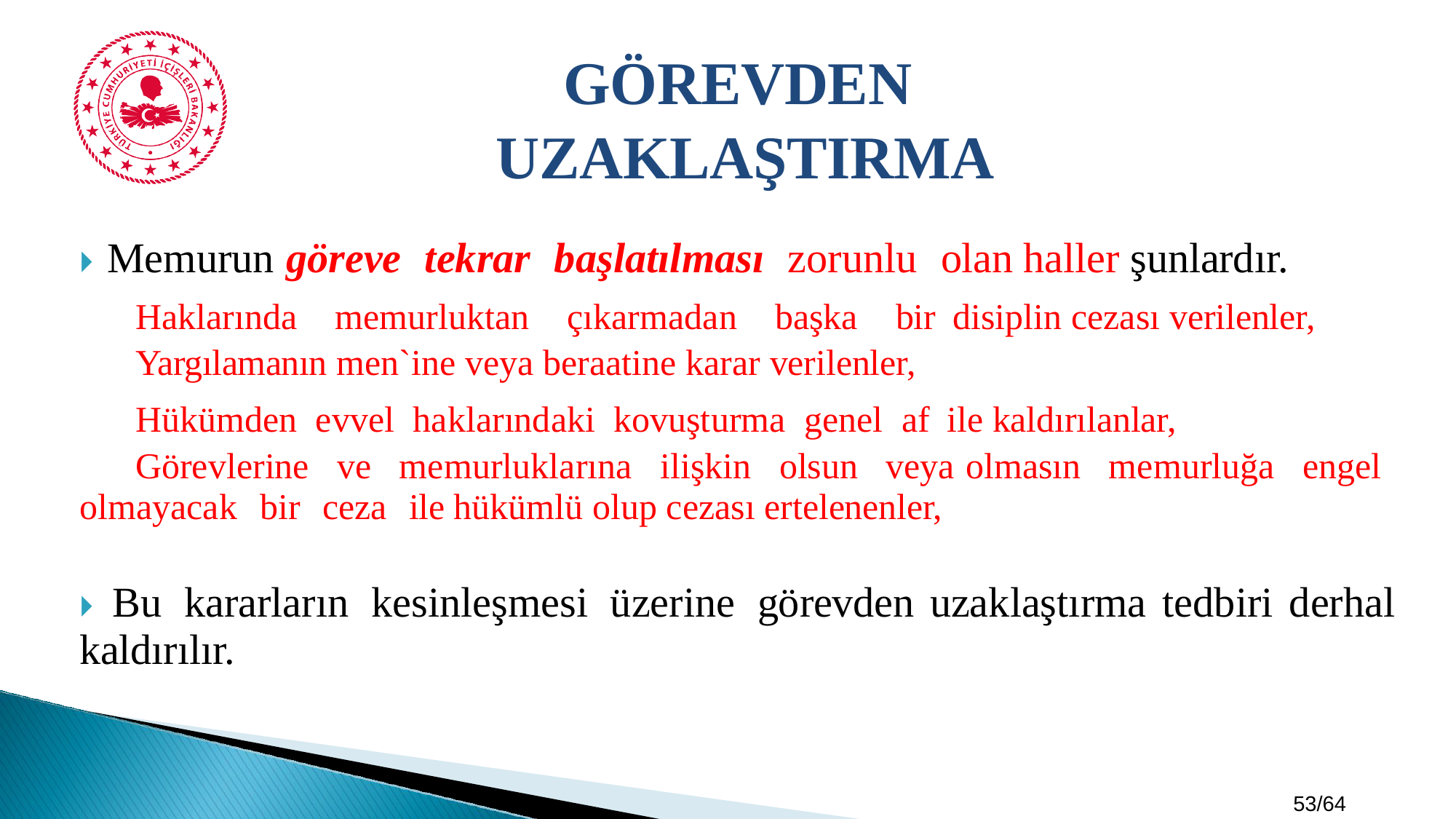

GÖREVDEN
 UZAKLAŞTIRMA
🞂​ Memurun göreve  tekrar  başlatılması  zorunlu  olan haller şunlardır.
	Haklarında  memurluktan  çıkarmadan  başka  bir 	disiplin cezası verilenler,
	Yargılamanın men`ine veya beraatine karar verilenler,
	Hükümden evvel haklarındaki kovuşturma genel af  ile kaldırılanlar,
	Görevlerine  ve  memurluklarına  ilişkin  olsun  veya olmasın  memurluğa  engel  olmayacak  bir  ceza  ile hükümlü olup cezası ertelenenler,

🞂​ Bu kararların kesinleşmesi üzerine görevden uzaklaştırma tedbiri derhal kaldırılır.